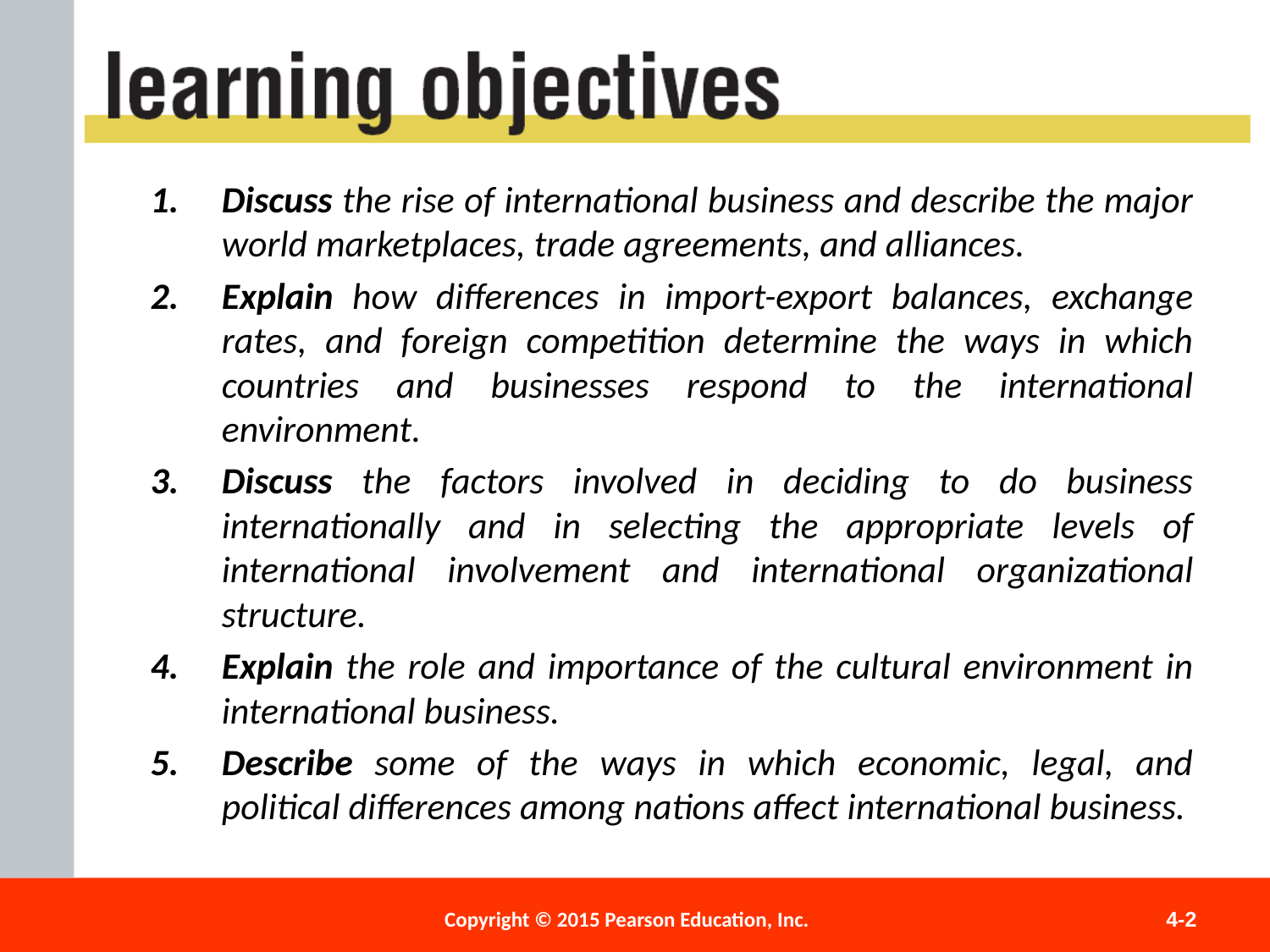

Discuss the rise of international business and describe the major world marketplaces, trade agreements, and alliances.
Explain how differences in import-export balances, exchange rates, and foreign competition determine the ways in which countries and businesses respond to the international environment.
Discuss the factors involved in deciding to do business internationally and in selecting the appropriate levels of international involvement and international organizational structure.
Explain the role and importance of the cultural environment in international business.
Describe some of the ways in which economic, legal, and political differences among nations affect international business.